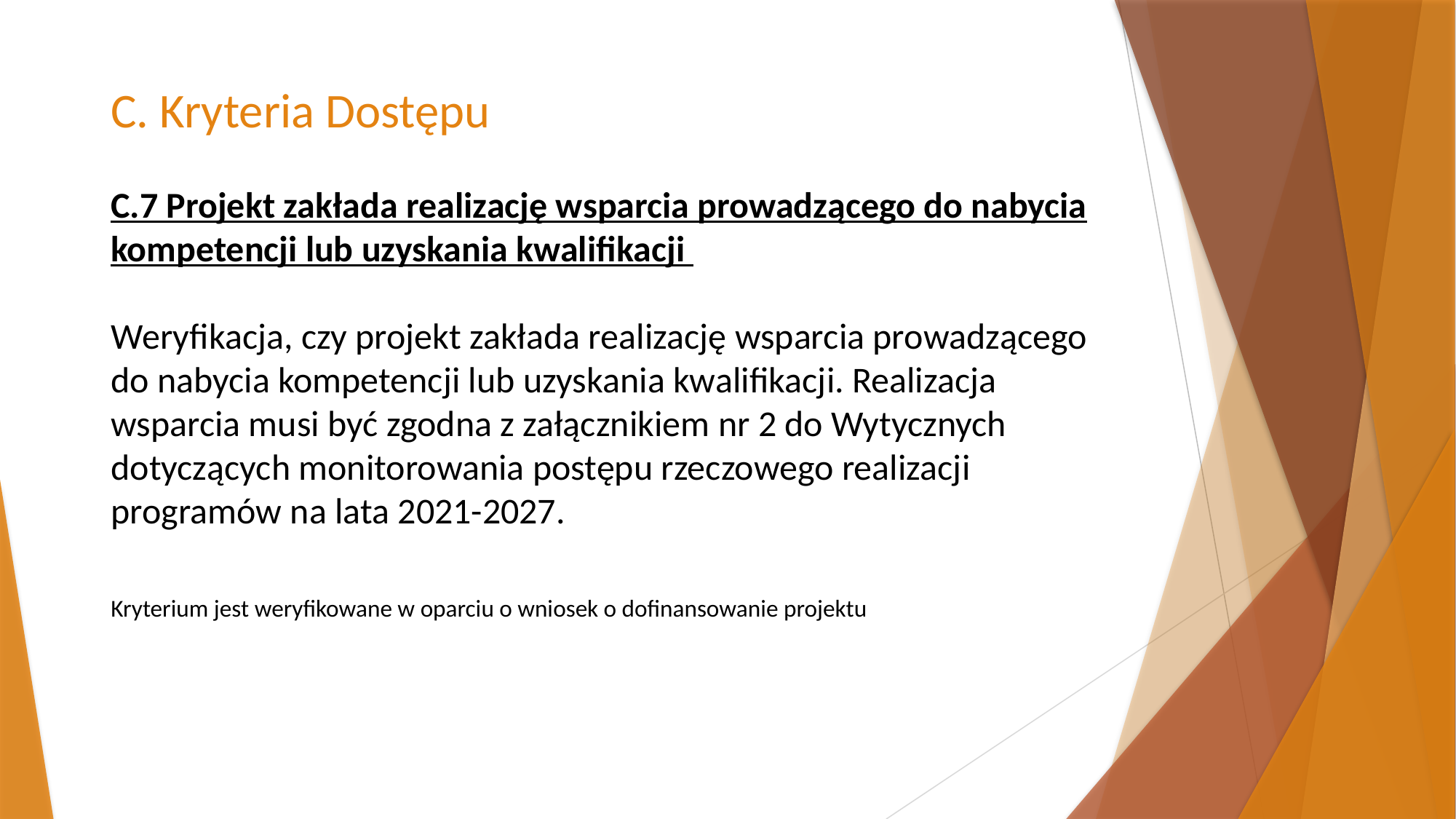

C. Kryteria Dostępu

C.7 Projekt zakłada realizację wsparcia prowadzącego do nabycia kompetencji lub uzyskania kwalifikacji

Weryfikacja, czy projekt zakłada realizację wsparcia prowadzącego do nabycia kompetencji lub uzyskania kwalifikacji. Realizacja wsparcia musi być zgodna z załącznikiem nr 2 do Wytycznych dotyczących monitorowania postępu rzeczowego realizacji programów na lata 2021-2027.

Kryterium jest weryfikowane w oparciu o wniosek o dofinansowanie projektu